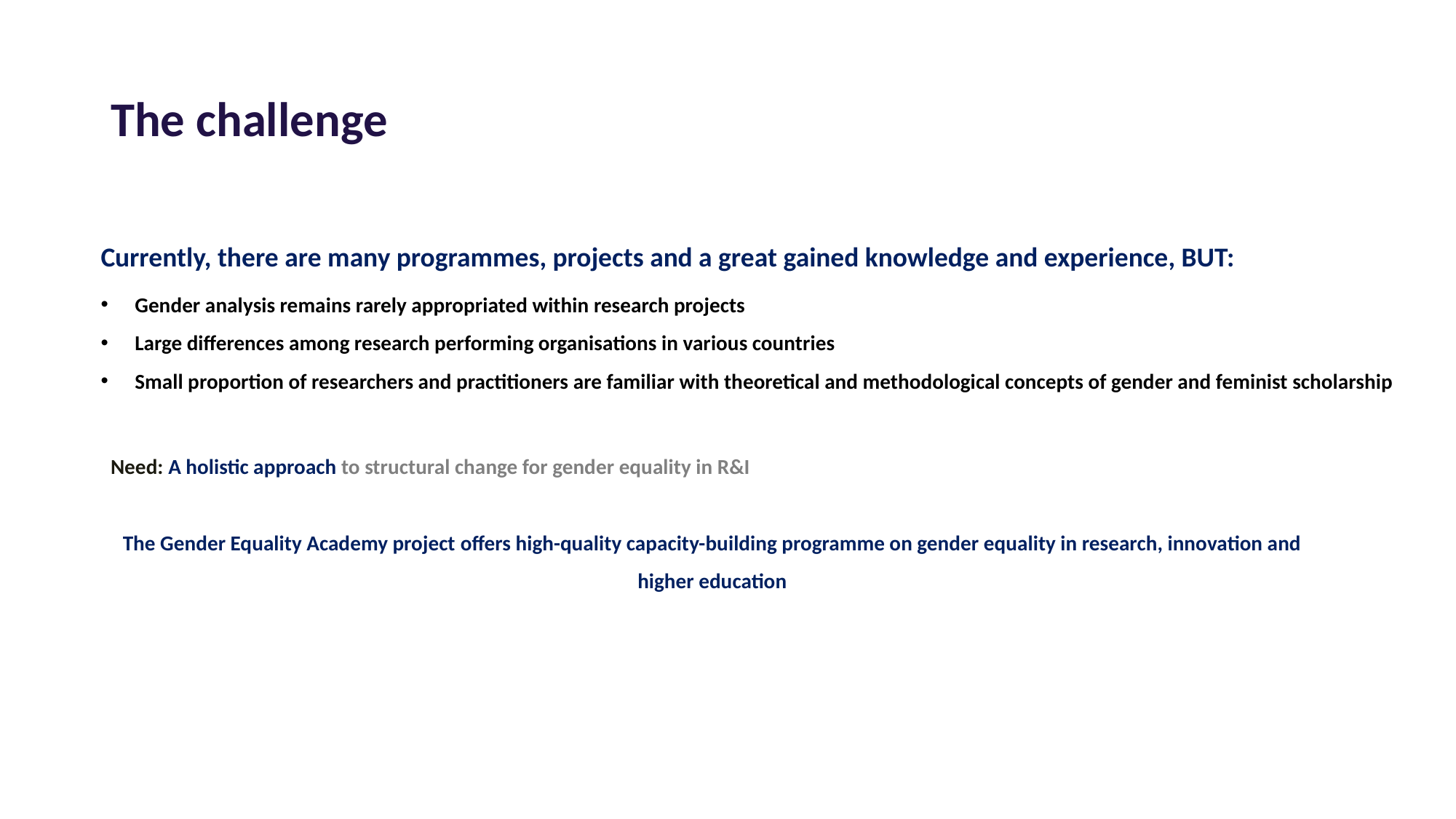

The challenge
Currently, there are many programmes, projects and a great gained knowledge and experience, BUT:
Gender analysis remains rarely appropriated within research projects
Large differences among research performing organisations in various countries
Small proportion of researchers and practitioners are familiar with theoretical and methodological concepts of gender and feminist scholarship

Need: A holistic approach to structural change for gender equality in R&I

The Gender Equality Academy project offers high-quality capacity-building programme on gender equality in research, innovation and higher education